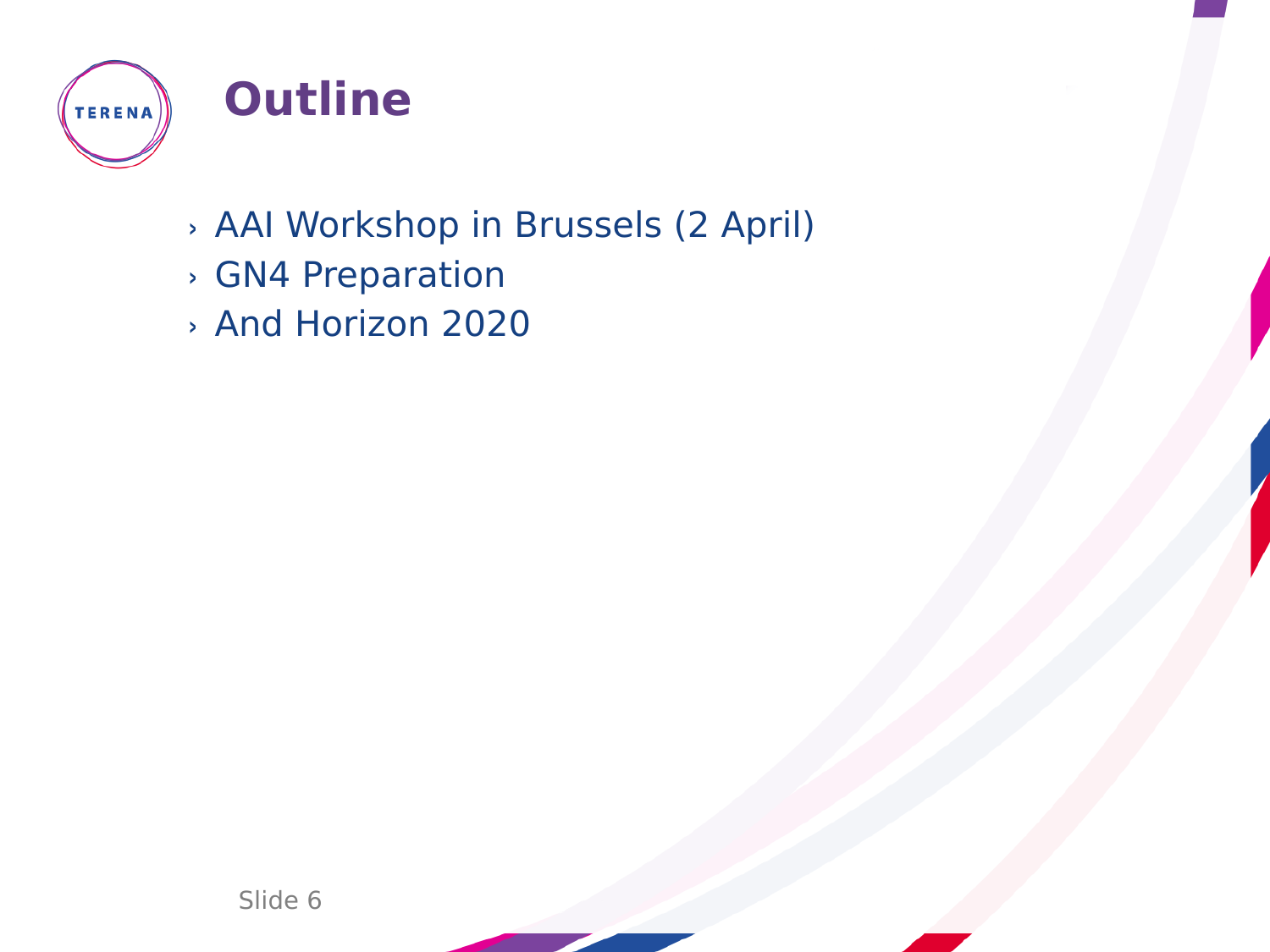

# Outline
AAI Workshop in Brussels (2 April)
GN4 Preparation
And Horizon 2020

Slide 6